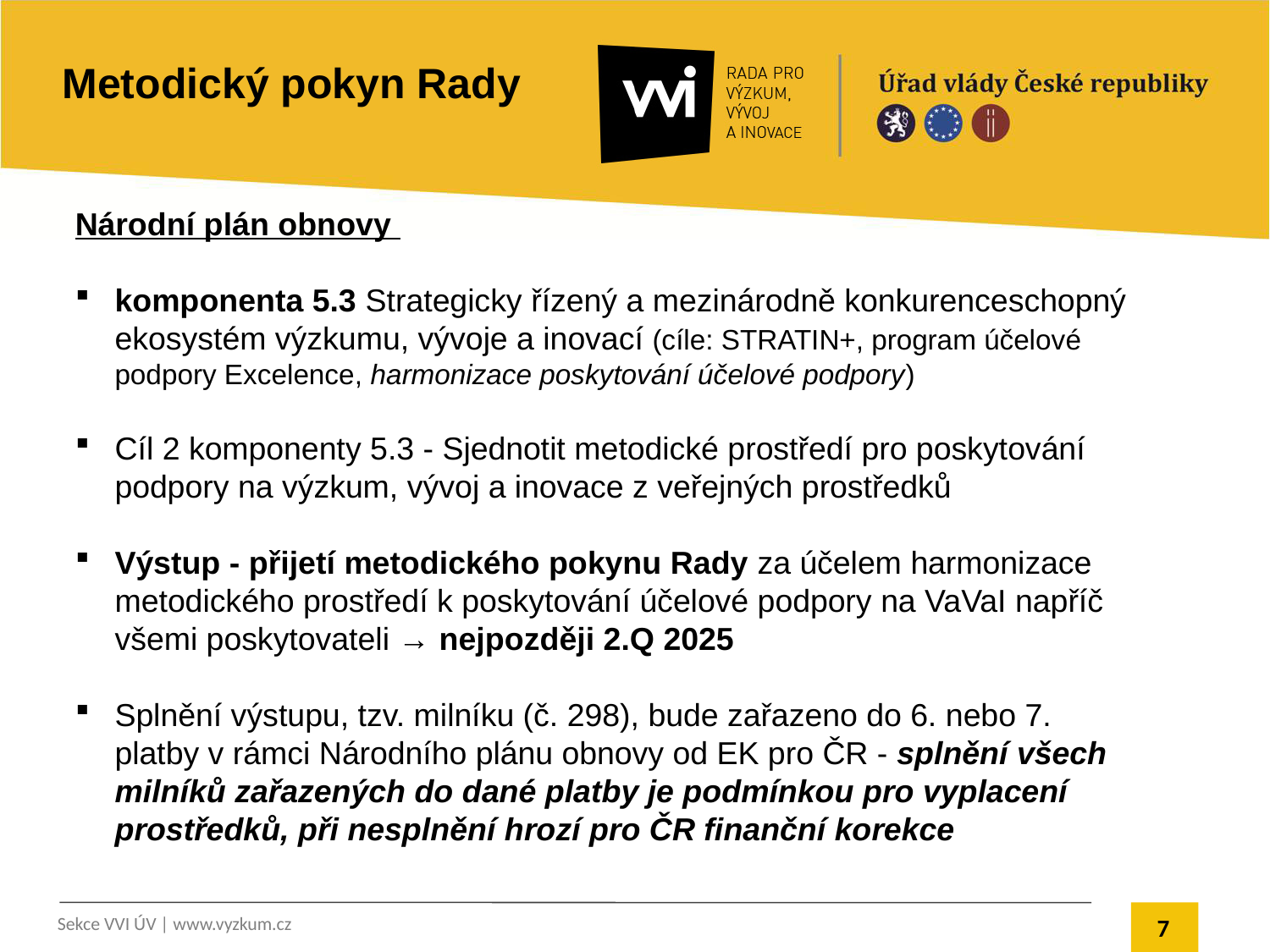

Metodický pokyn Rady
# Národní plán obnovy

komponenta 5.3 Strategicky řízený a mezinárodně konkurenceschopný ekosystém výzkumu, vývoje a inovací (cíle: STRATIN+, program účelové podpory Excelence, harmonizace poskytování účelové podpory)

Cíl 2 komponenty 5.3 - Sjednotit metodické prostředí pro poskytování podpory na výzkum, vývoj a inovace z veřejných prostředků

Výstup - přijetí metodického pokynu Rady za účelem harmonizace metodického prostředí k poskytování účelové podpory na VaVaI napříč všemi poskytovateli → nejpozději 2.Q 2025

Splnění výstupu, tzv. milníku (č. 298), bude zařazeno do 6. nebo 7. platby v rámci Národního plánu obnovy od EK pro ČR - splnění všech milníků zařazených do dané platby je podmínkou pro vyplacení prostředků, při nesplnění hrozí pro ČR finanční korekce

7
Sekce VVI ÚV | www.vyzkum.cz